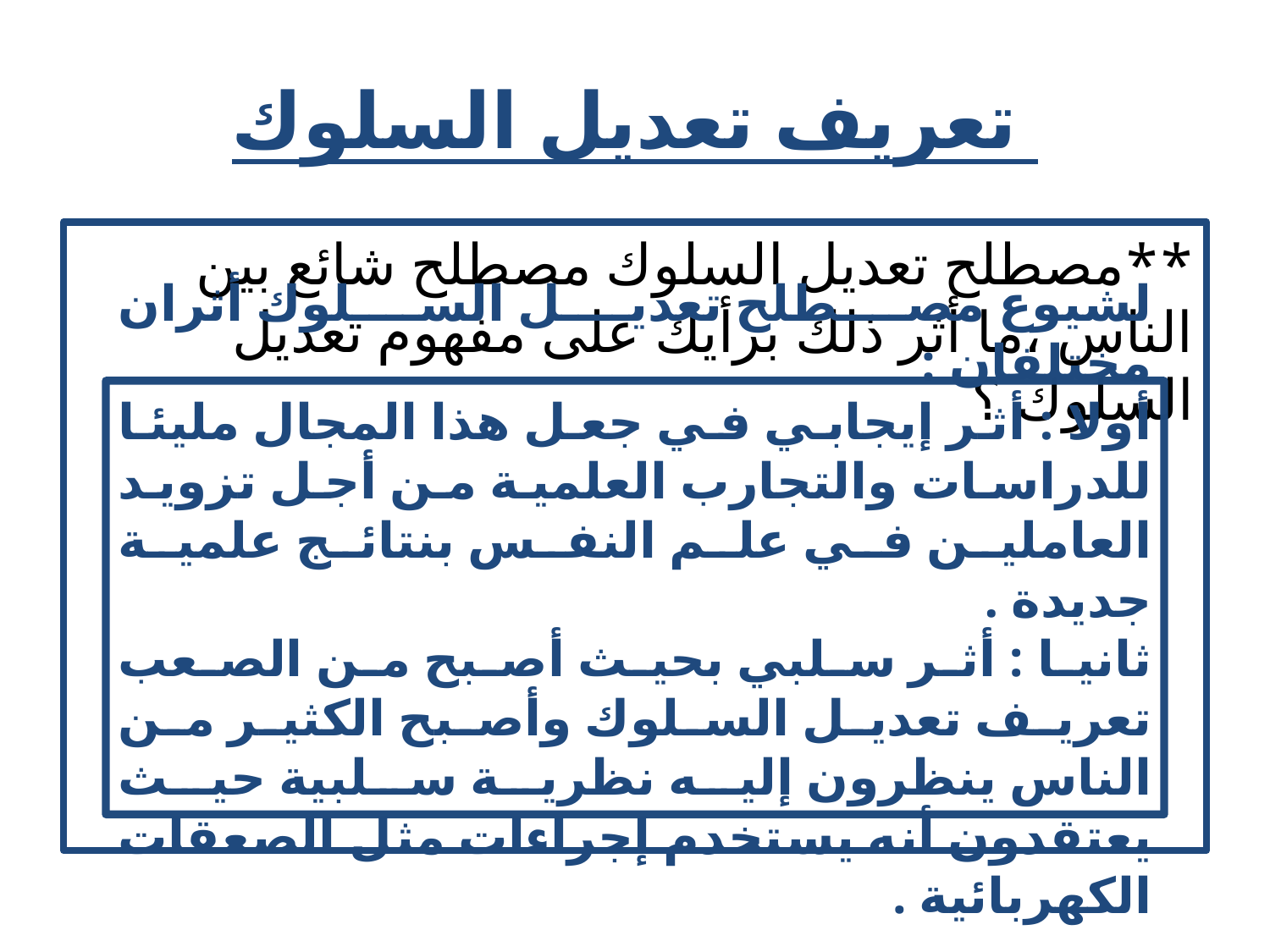

# تعريف تعديل السلوك
**مصطلح تعديل السلوك مصطلح شائع بين الناس ،ما أثر ذلك برأيك على مفهوم تعديل السلوك ؟

لشيوع مصطلح تعديل السلوك أثران مختلفان :
أولا : أثر إيجابي في جعل هذا المجال مليئا للدراسات والتجارب العلمية من أجل تزويد العاملين في علم النفس بنتائج علمية جديدة .
ثانيا : أثر سلبي بحيث أصبح من الصعب تعريف تعديل السلوك وأصبح الكثير من الناس ينظرون إليه نظرية سلبية حيث يعتقدون أنه يستخدم إجراءات مثل الصعقات الكهربائية .